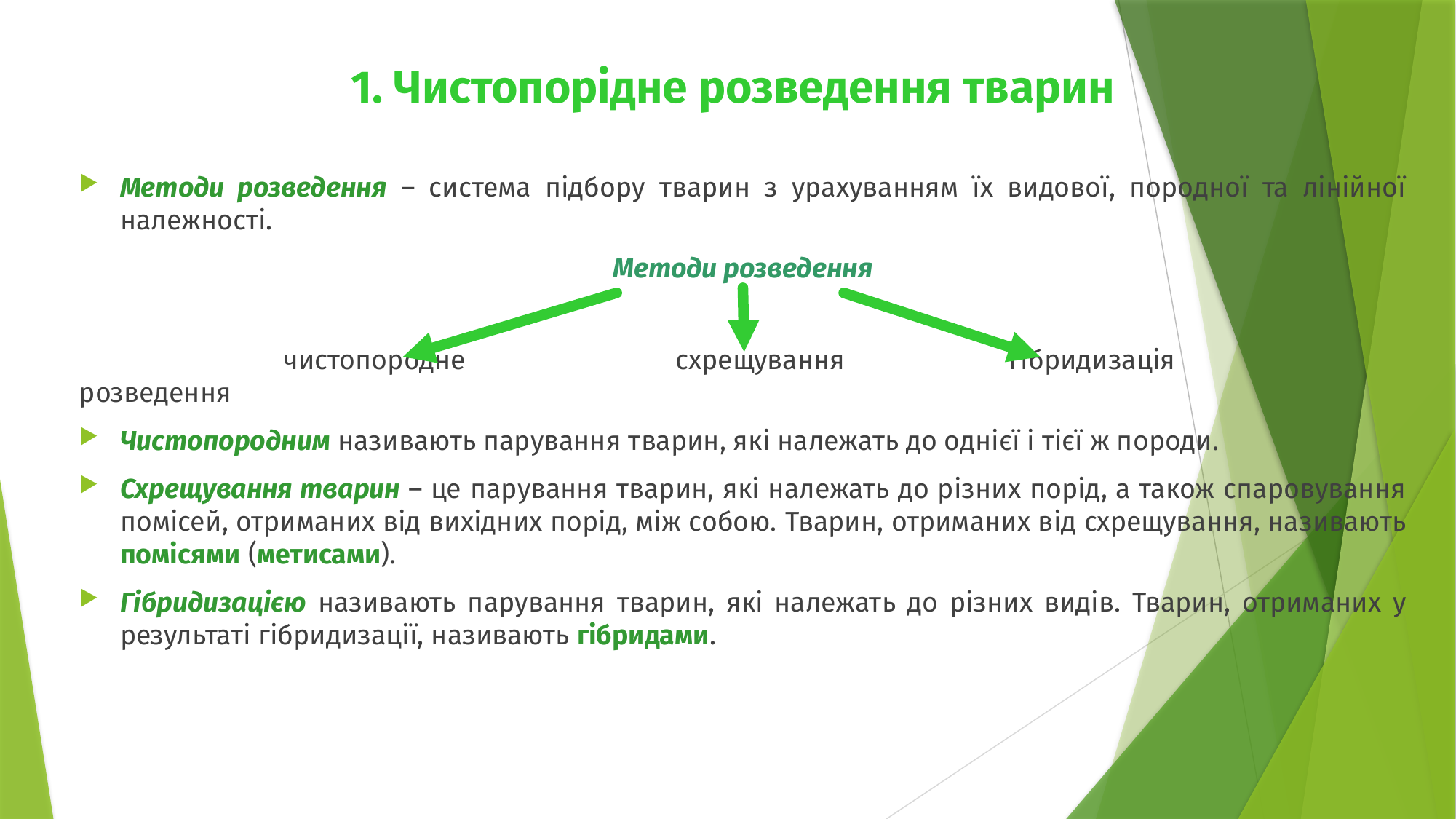

1. Чистопорідне розведення тварин
Методи розведення – система підбору тварин з урахуванням їх видової, породної та лінійної належності.
Методи розведення

	       чистопородне 		схрещування 		гібридизація	         	  розведення
Чистопородним називають парування тварин, які належать до однієї і тієї ж породи.
Схрещування тварин – це парування тварин, які належать до різних порід, а також спаровування помісей, отриманих від вихідних порід, між собою. Тварин, отриманих від схрещування, називають помісями (метисами).
Гібридизацією називають парування тварин, які належать до різних видів. Тварин, отриманих у результаті гібридизації, називають гібридами.